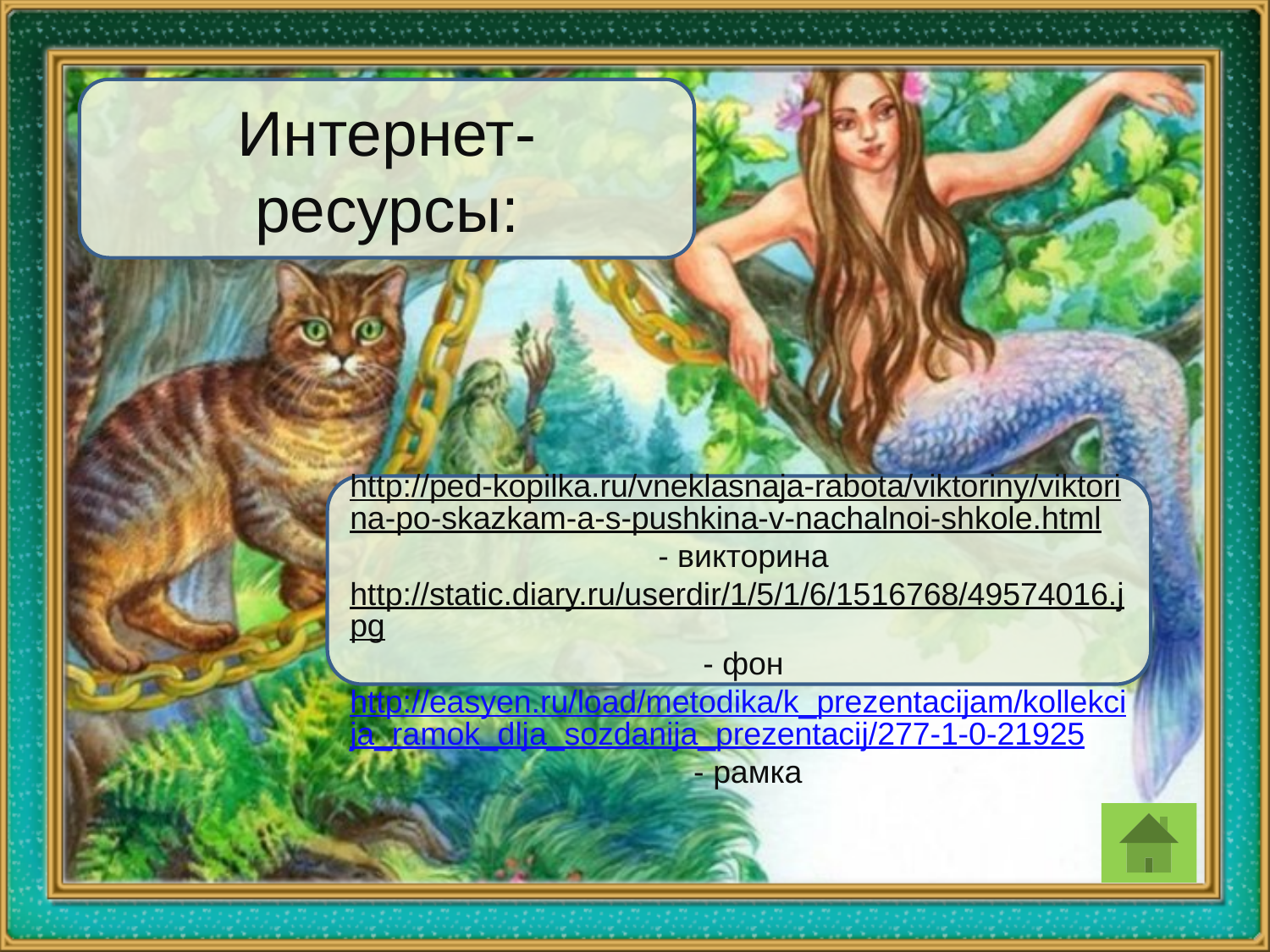

Интернет- ресурсы:
http://ped-kopilka.ru/vneklasnaja-rabota/viktoriny/viktorina-po-skazkam-a-s-pushkina-v-nachalnoi-shkole.html - викторина
http://static.diary.ru/userdir/1/5/1/6/1516768/49574016.jpg - фон
http://easyen.ru/load/metodika/k_prezentacijam/kollekcija_ramok_dlja_sozdanija_prezentacij/277-1-0-21925  - рамка